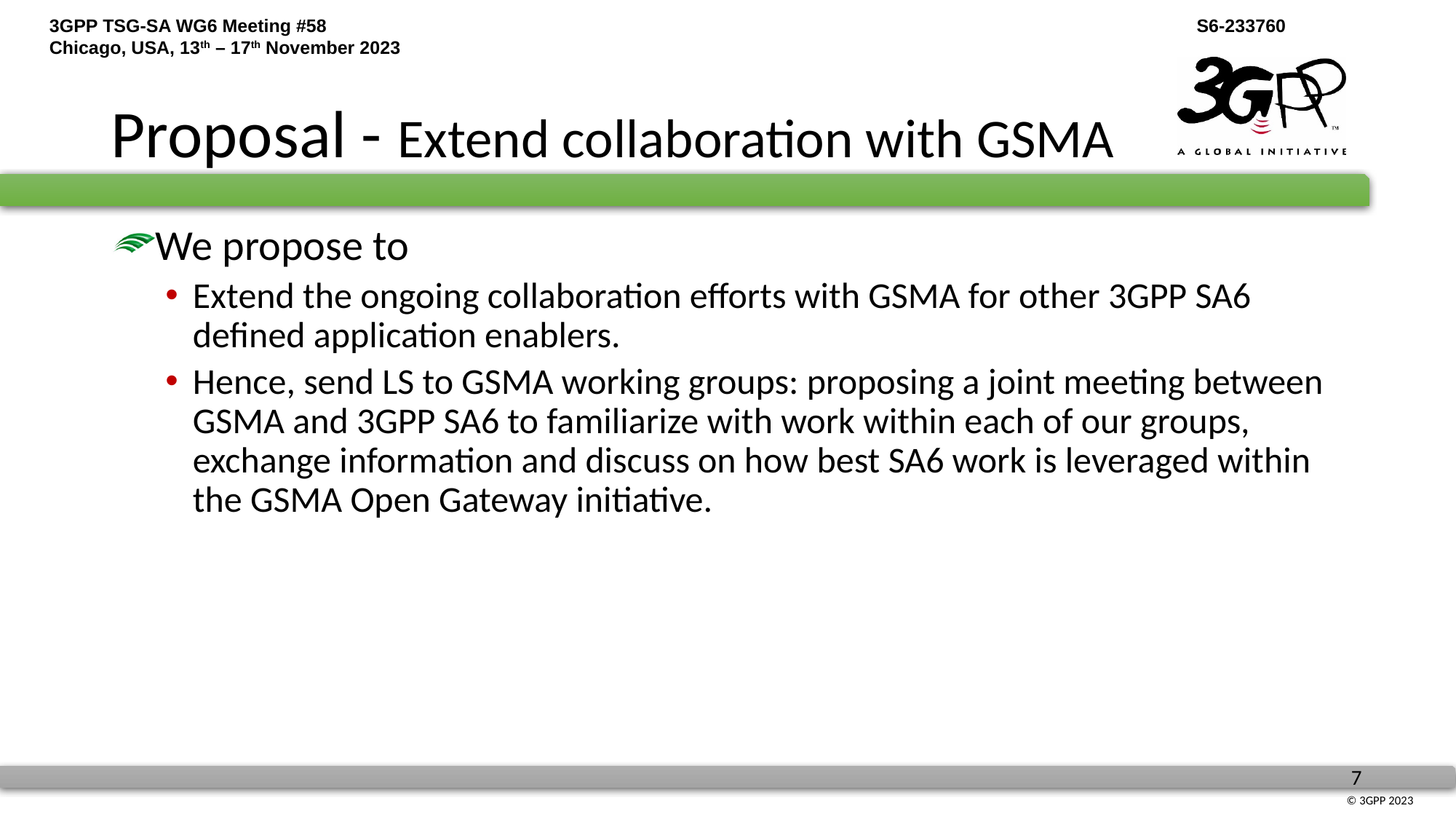

# Proposal - Extend collaboration with GSMA
We propose to
Extend the ongoing collaboration efforts with GSMA for other 3GPP SA6 defined application enablers.
Hence, send LS to GSMA working groups: proposing a joint meeting between GSMA and 3GPP SA6 to familiarize with work within each of our groups, exchange information and discuss on how best SA6 work is leveraged within the GSMA Open Gateway initiative.